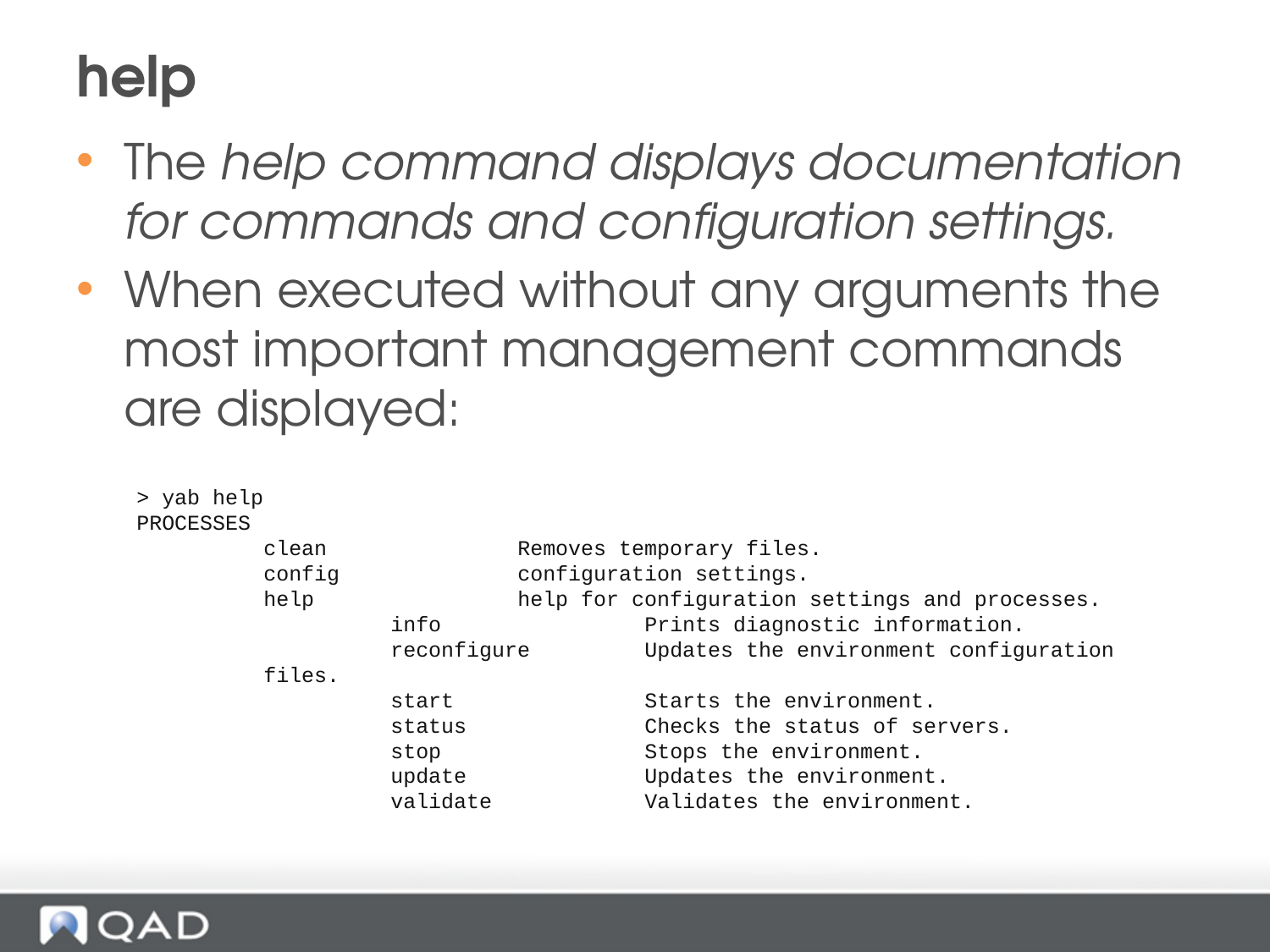

# help
The help command displays documentation for commands and configuration settings.
When executed without any arguments the most important management commands are displayed:
> yab help
PROCESSES
	clean 		Removes temporary files.
	config 		configuration settings.
help 		help for configuration settings and processes.
	info 		Prints diagnostic information.
	reconfigure 	Updates the environment configuration files.
	start 		Starts the environment.
	status 		Checks the status of servers.
	stop 		Stops the environment.
	update 		Updates the environment.
	validate 		Validates the environment.